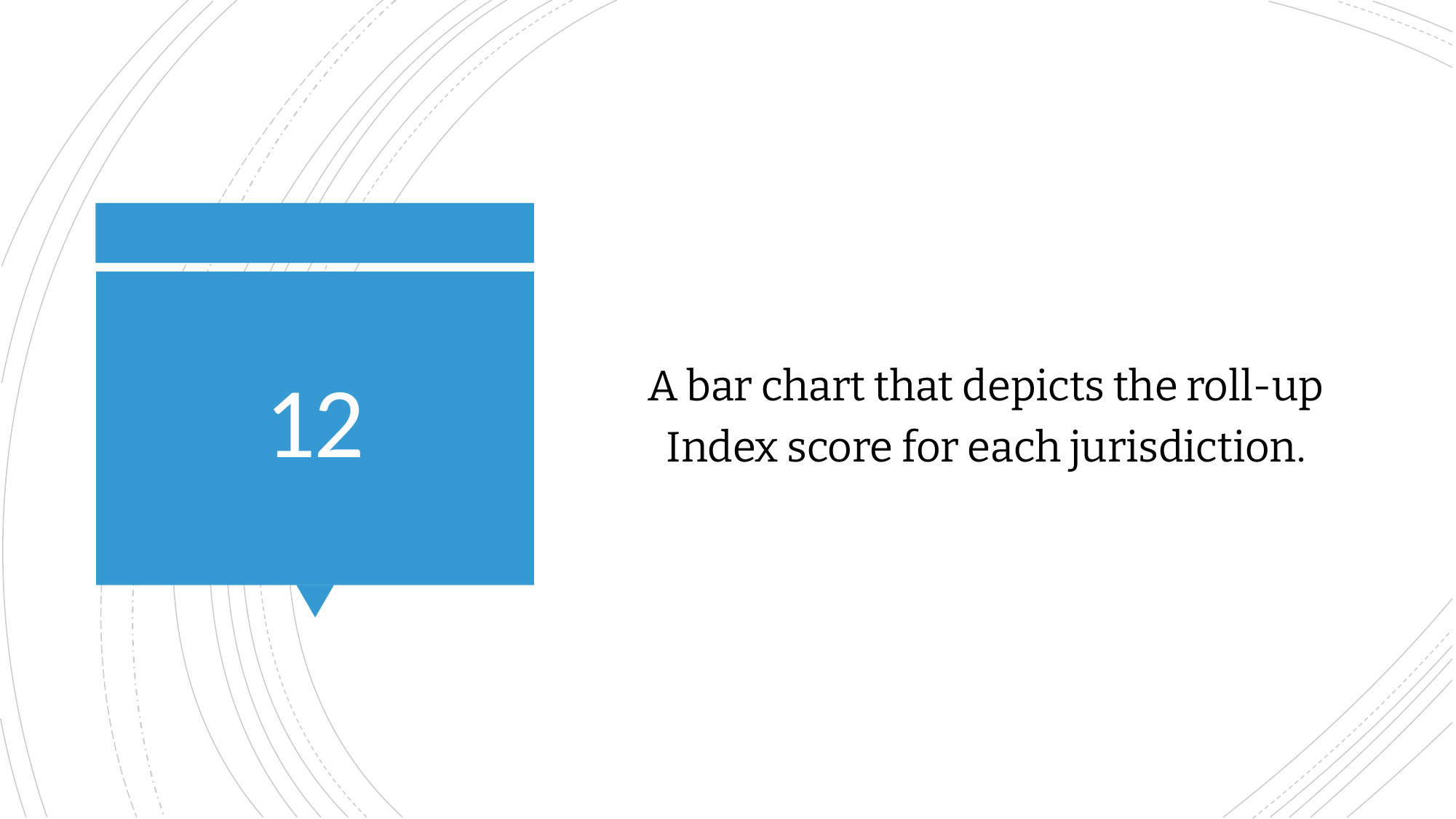

A bar chart that depicts the roll-up Index score for each jurisdiction.
# 12